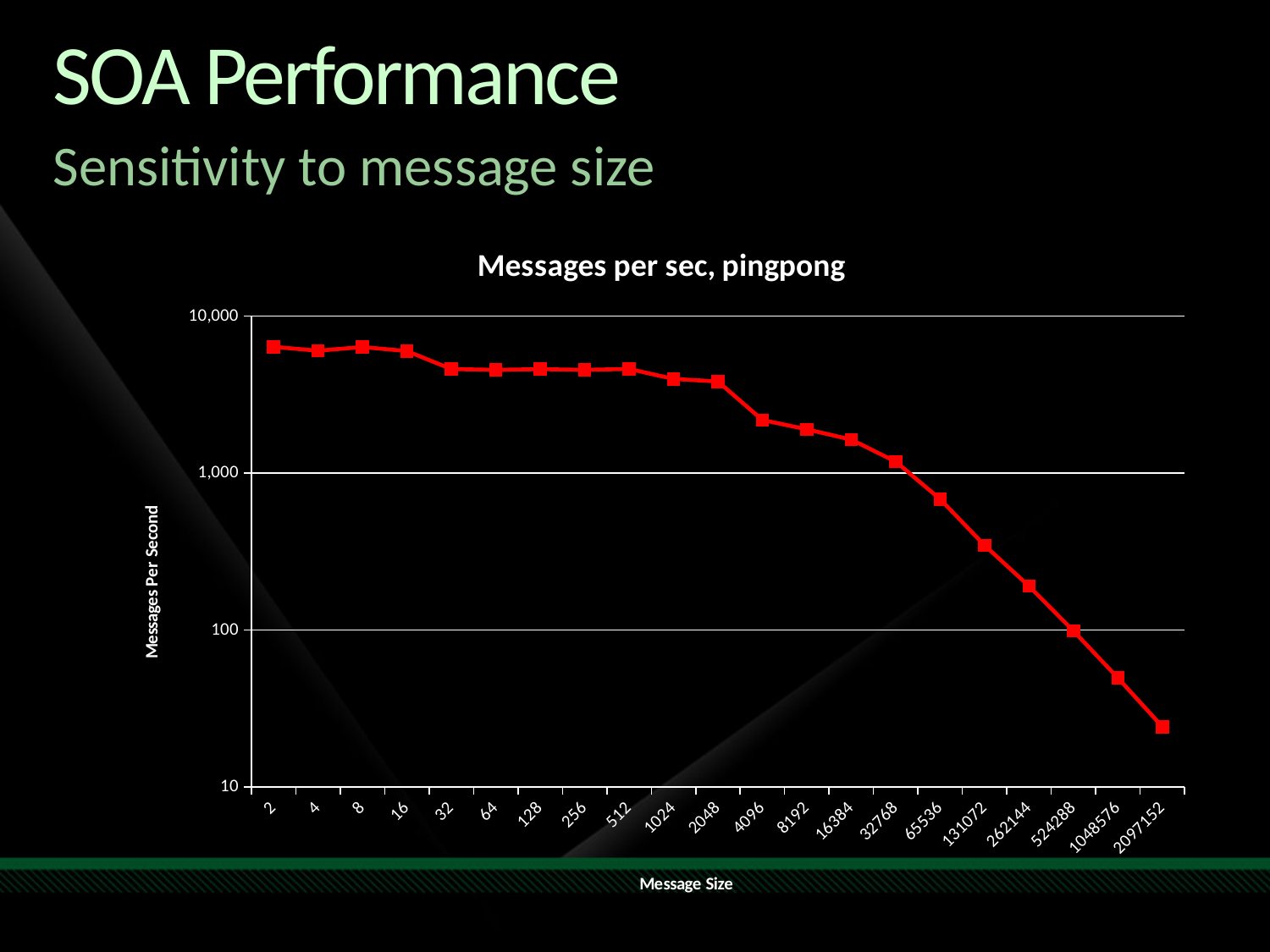

# SOA Performance
Sensitivity to message size

### Chart: Messages per sec, pingpong

| Category | wcf-binary |
|---|---|
| 2 | 6381.620931716674 |
| 4 | 6027.72754671489 |
| 8 | 6365.372374283913 |
| 16 | 5995.203836930448 |
| 32 | 4604.051565377543 |
| 64 | 4551.661356395081 |
| 128 | 4597.701149425303 |
| 256 | 4551.661356395081 |
| 512 | 4610.41954817888 |
| 1024 | 3987.240829346083 |
| 2048 | 3835.82662063675 |
| 4096 | 2180.0741225201764 |
| 8192 | 1901.863826550016 |
| 16384 | 1634.7882949158068 |
| 32768 | 1183.4319526627232 |
| 65536 | 682.5938566552906 |
| 131072 | 346.500346500347 |
| 262144 | 190.367409099562 |
| 524288 | 98.65824782951846 |
| 1048576 | 49.45353840067251 |
| 2097152 | 24.189646831156203 |